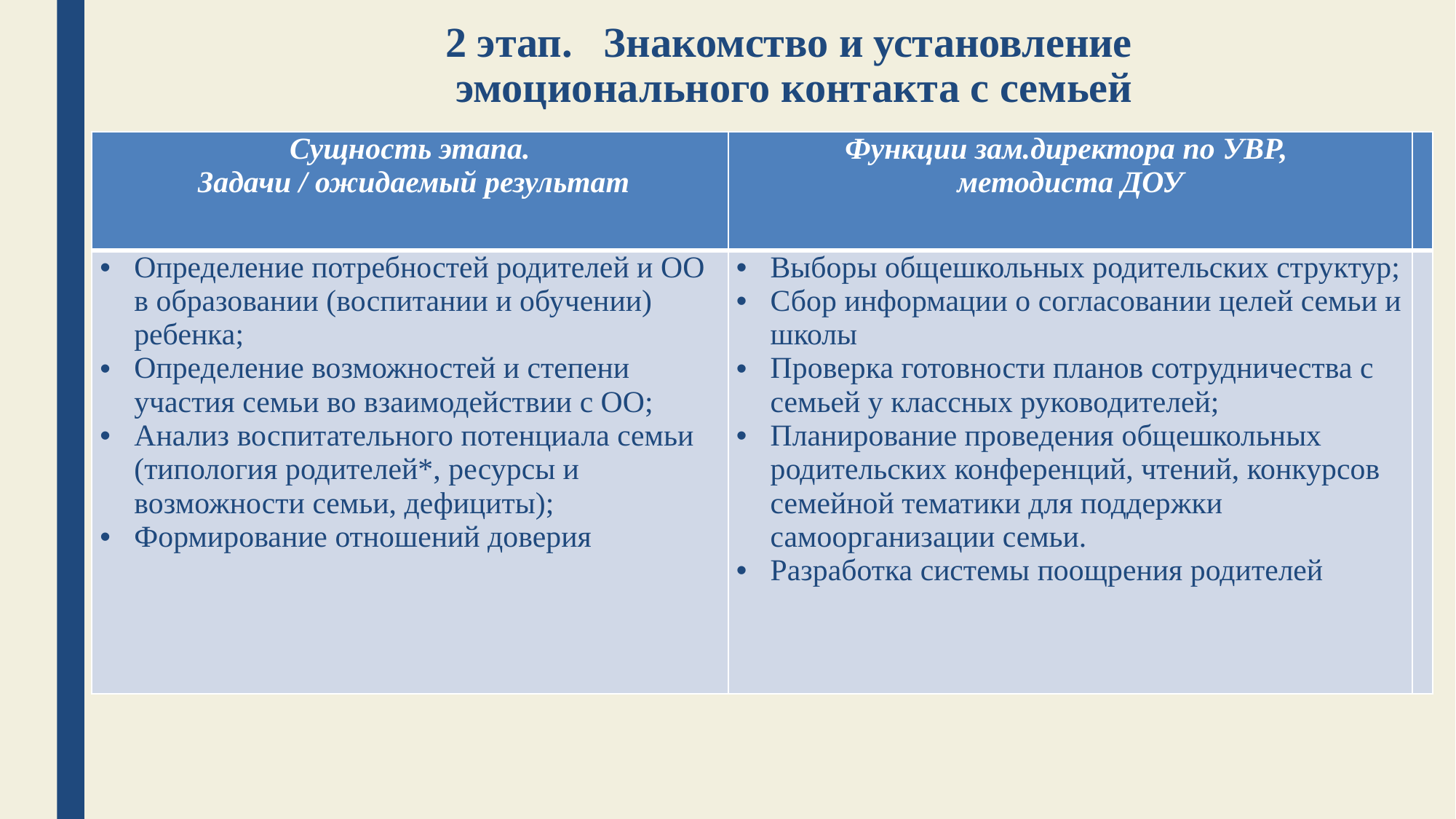

# 2 этап.   Знакомство и установление эмоционального контакта с семьей
| Сущность этапа. Задачи / ожидаемый результат | Функции зам.директора по УВР, методиста ДОУ |  |
| --- | --- | --- |
| Определение потребностей родителей и ОО в образовании (воспитании и обучении) ребенка; Определение возможностей и степени участия семьи во взаимодействии с ОО; Анализ воспитательного потенциала семьи (типология родителей\*, ресурсы и возможности семьи, дефициты); Формирование отношений доверия | Выборы общешкольных родительских структур; Сбор информации о согласовании целей семьи и школы Проверка готовности планов сотрудничества с семьей у классных руководителей; Планирование проведения общешкольных родительских конференций, чтений, конкурсов семейной тематики для поддержки самоорганизации семьи. Разработка системы поощрения родителей |  |